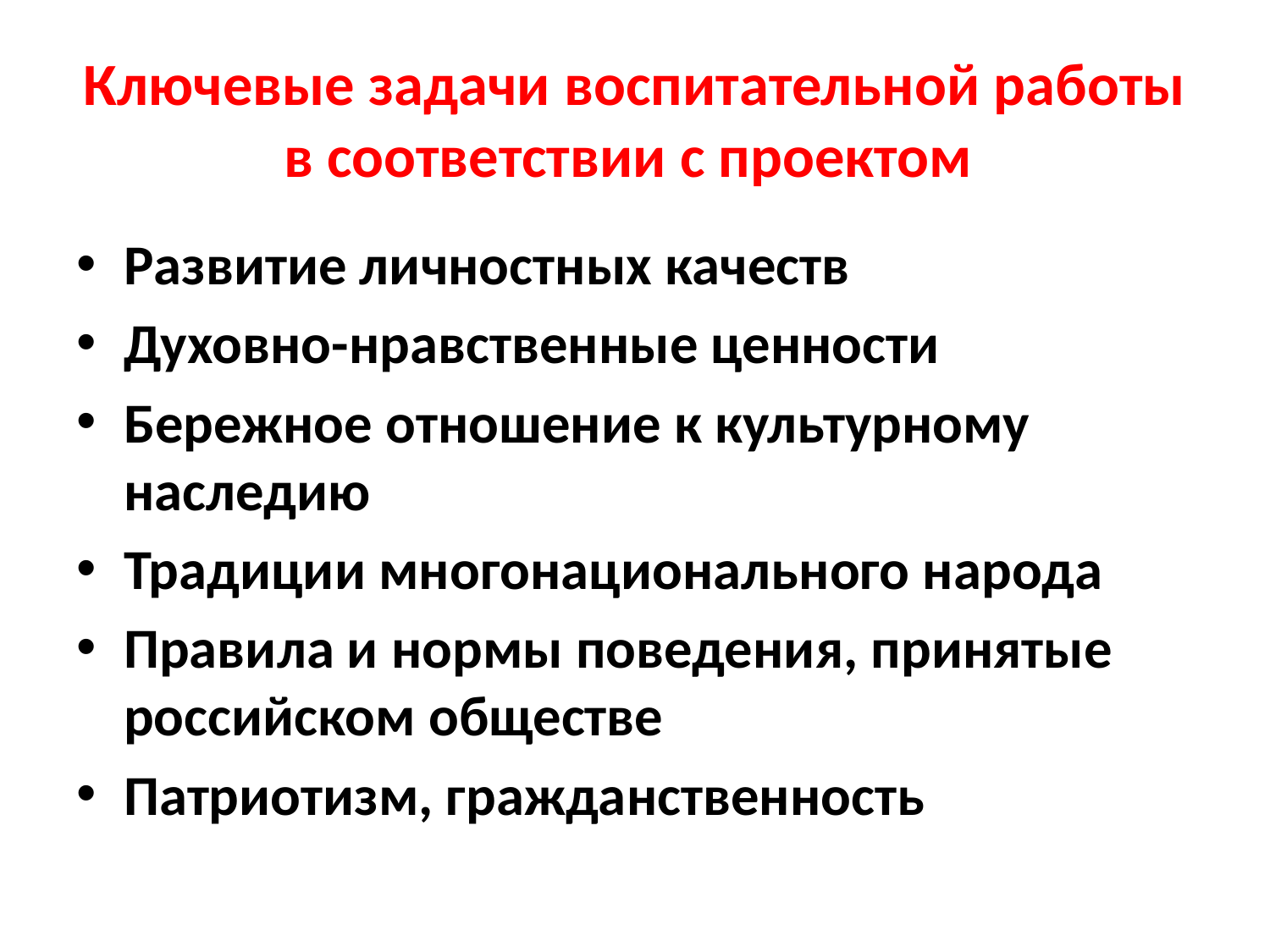

# Ключевые задачи воспитательной работы в соответствии с проектом
Развитие личностных качеств
Духовно-нравственные ценности
Бережное отношение к культурному наследию
Традиции многонационального народа
Правила и нормы поведения, принятые  российском обществе
Патриотизм, гражданственность